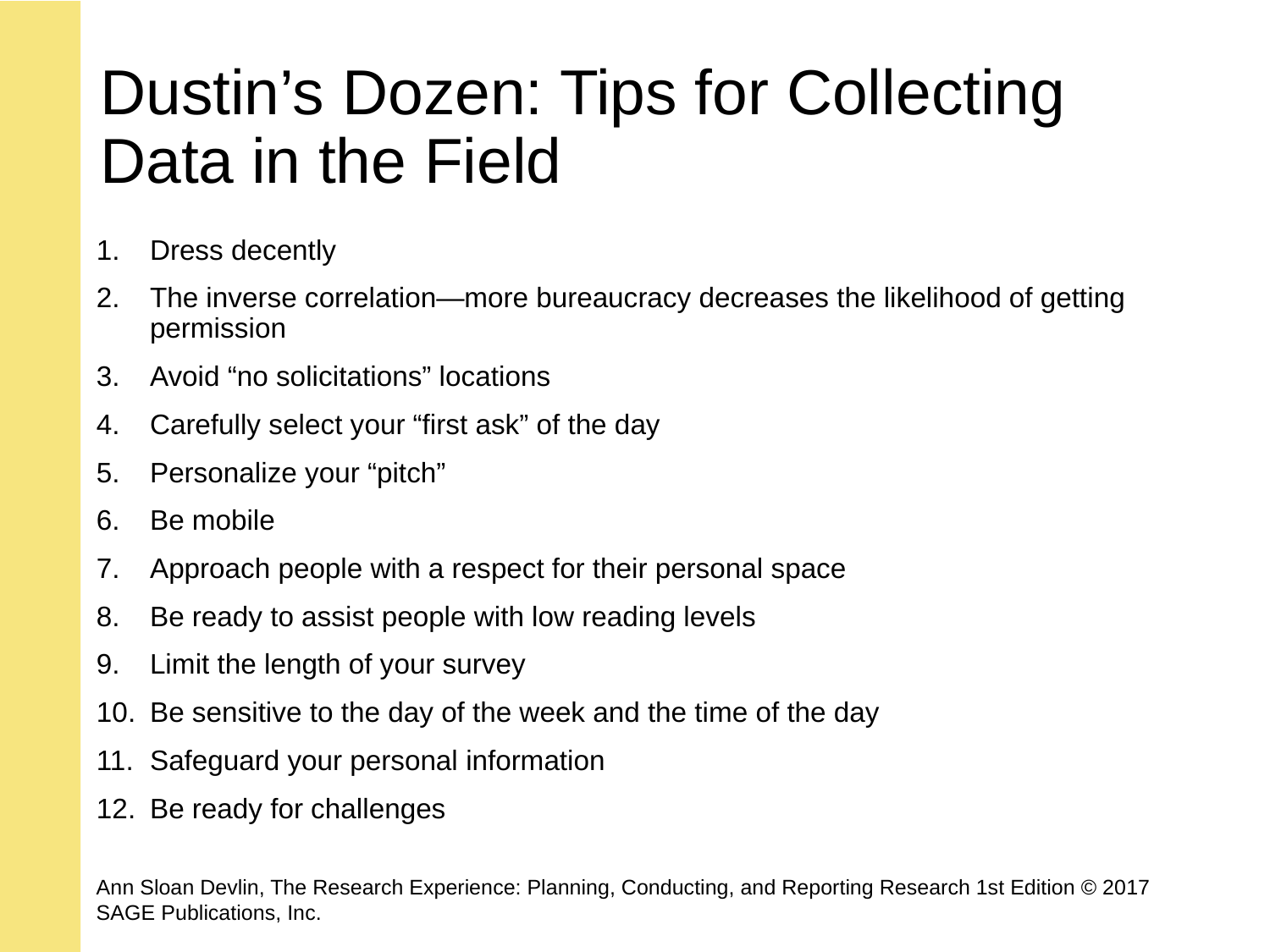

# Dustin’s Dozen: Tips for Collecting Data in the Field
Dress decently
The inverse correlation—more bureaucracy decreases the likelihood of getting permission
Avoid “no solicitations” locations
Carefully select your “first ask” of the day
Personalize your “pitch”
Be mobile
Approach people with a respect for their personal space
Be ready to assist people with low reading levels
Limit the length of your survey
Be sensitive to the day of the week and the time of the day
Safeguard your personal information
Be ready for challenges